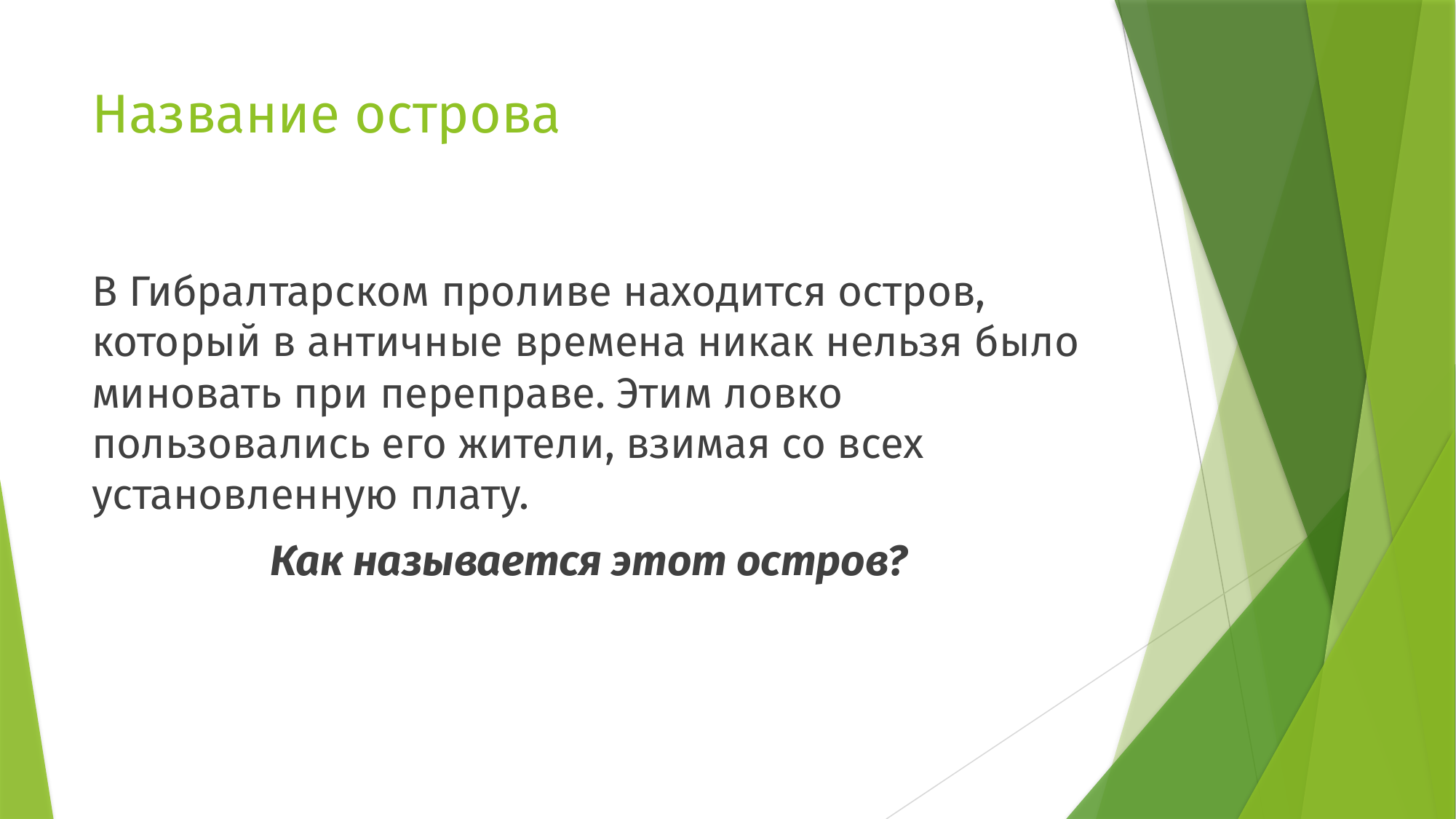

# Название острова
В Гибралтарском проливе находится остров, который в античные времена никак нельзя было миновать при переправе. Этим ловко пользовались его жители, взимая со всех установленную плату.
Как называется этот остров?